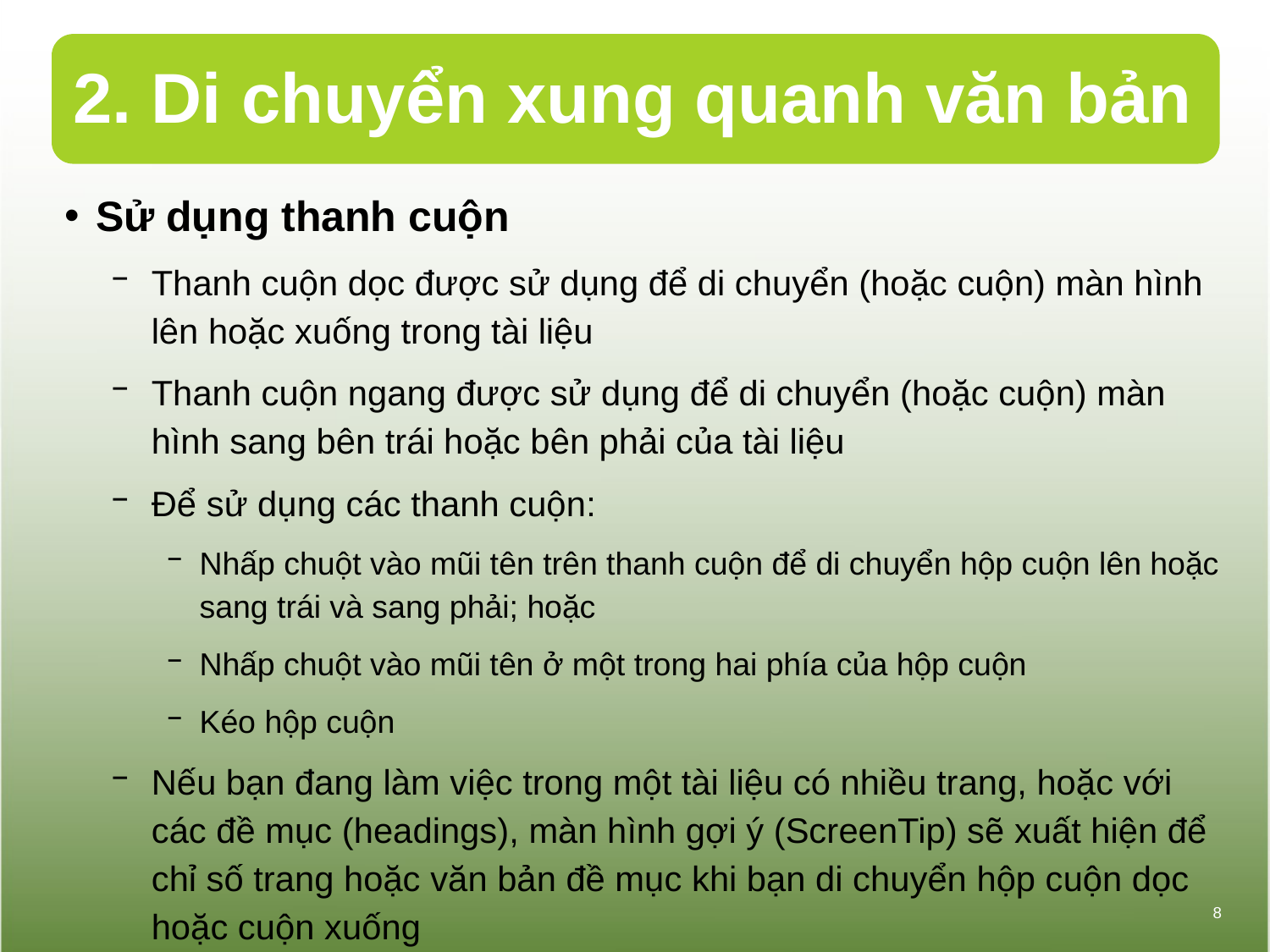

# 2. Di chuyển xung quanh văn bản
Sử dụng thanh cuộn
Thanh cuộn dọc được sử dụng để di chuyển (hoặc cuộn) màn hình lên hoặc xuống trong tài liệu
Thanh cuộn ngang được sử dụng để di chuyển (hoặc cuộn) màn hình sang bên trái hoặc bên phải của tài liệu
Để sử dụng các thanh cuộn:
Nhấp chuột vào mũi tên trên thanh cuộn để di chuyển hộp cuộn lên hoặc sang trái và sang phải; hoặc
Nhấp chuột vào mũi tên ở một trong hai phía của hộp cuộn
Kéo hộp cuộn
Nếu bạn đang làm việc trong một tài liệu có nhiều trang, hoặc với các đề mục (headings), màn hình gợi ý (ScreenTip) sẽ xuất hiện để chỉ số trang hoặc văn bản đề mục khi bạn di chuyển hộp cuộn dọc hoặc cuộn xuống

8